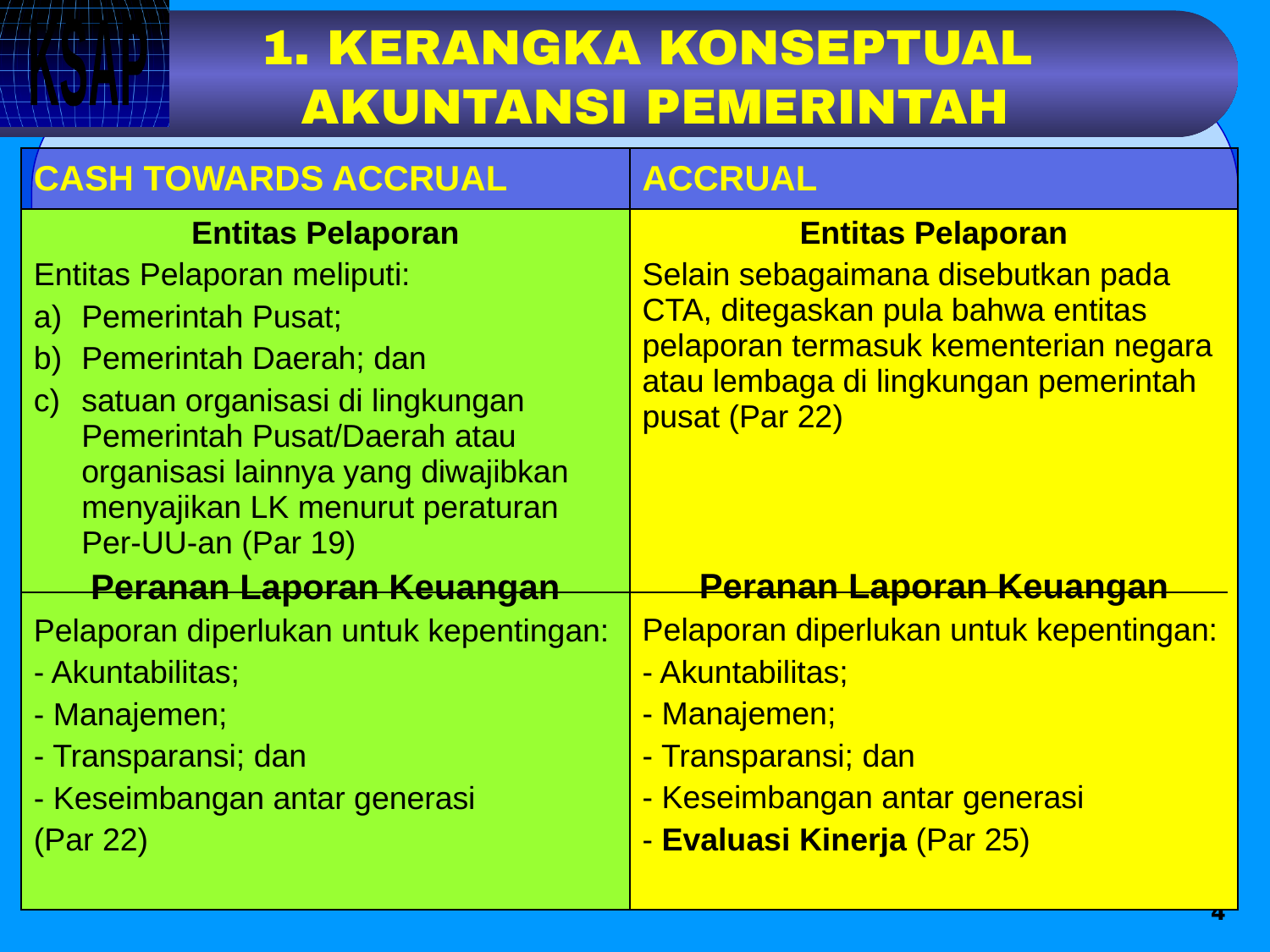

# 1. KERANGKA KONSEPTUAL AKUNTANSI PEMERINTAH
| CASH TOWARDS ACCRUAL | ACCRUAL |
| --- | --- |
| Entitas Pelaporan Entitas Pelaporan meliputi: Pemerintah Pusat; Pemerintah Daerah; dan satuan organisasi di lingkungan Pemerintah Pusat/Daerah atau organisasi lainnya yang diwajibkan menyajikan LK menurut peraturan Per-UU-an (Par 19) Peranan Laporan Keuangan Pelaporan diperlukan untuk kepentingan: - Akuntabilitas; - Manajemen; - Transparansi; dan - Keseimbangan antar generasi (Par 22) | Entitas Pelaporan Selain sebagaimana disebutkan pada CTA, ditegaskan pula bahwa entitas pelaporan termasuk kementerian negara atau lembaga di lingkungan pemerintah pusat (Par 22) Peranan Laporan Keuangan Pelaporan diperlukan untuk kepentingan: - Akuntabilitas; - Manajemen; - Transparansi; dan - Keseimbangan antar generasi - Evaluasi Kinerja (Par 25) |
4